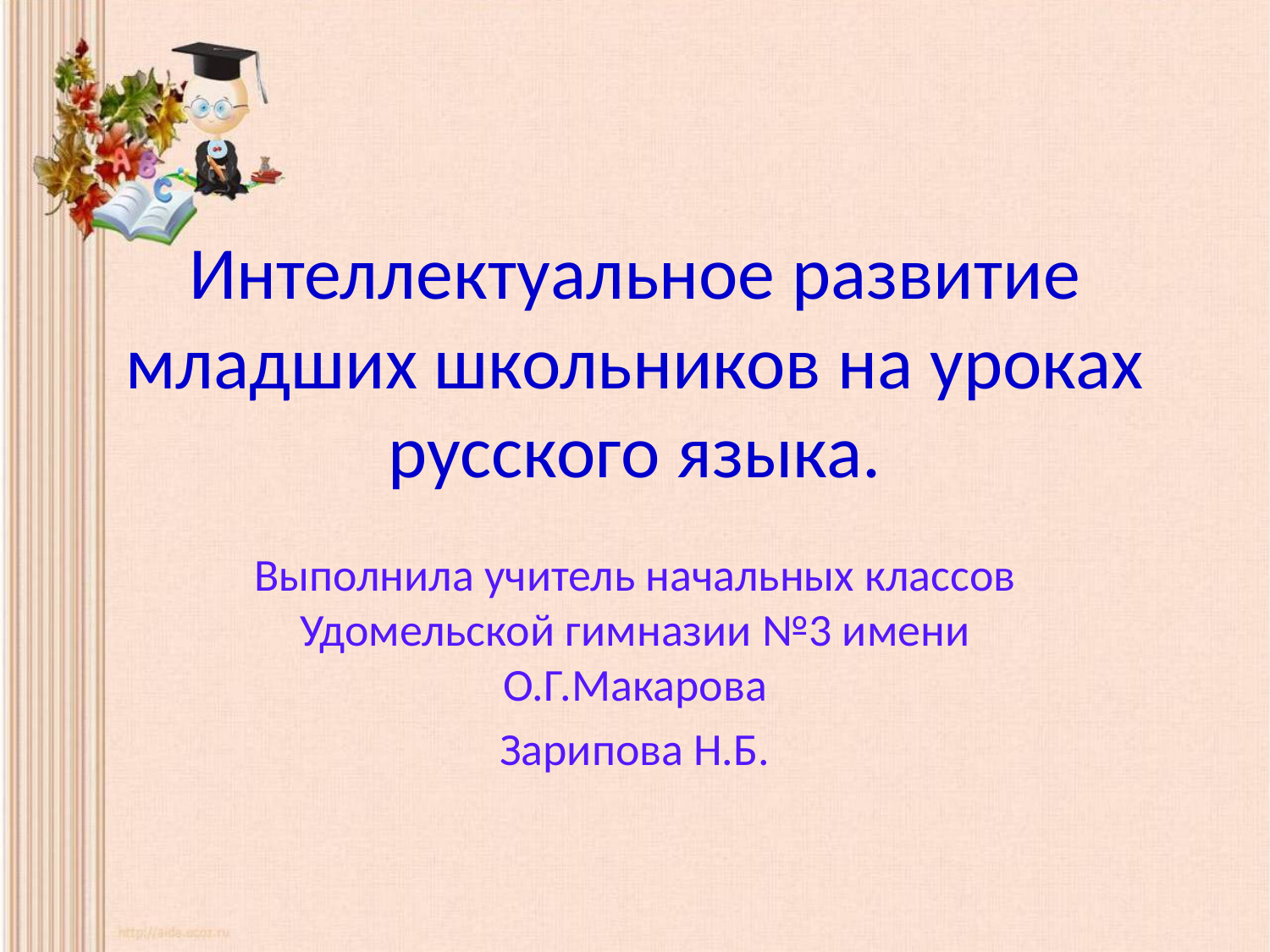

# Интеллектуальное развитие младших школьников на уроках русского языка.
Выполнила учитель начальных классов Удомельской гимназии №3 имени О.Г.Макарова
Зарипова Н.Б.